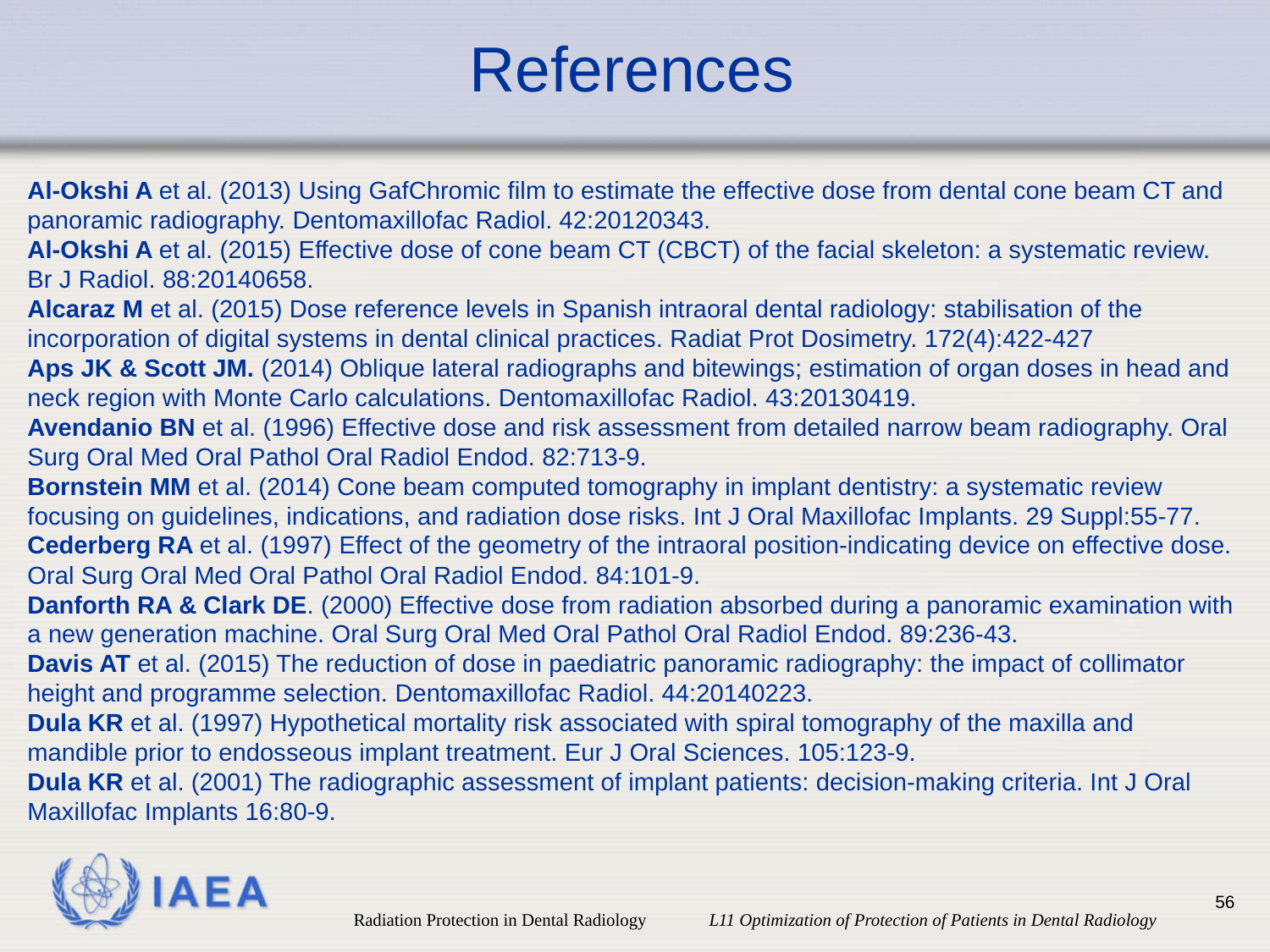

# References
Al-Okshi A et al. (2013) Using GafChromic film to estimate the effective dose from dental cone beam CT and panoramic radiography. Dentomaxillofac Radiol. 42:20120343.
Al-Okshi A et al. (2015) Effective dose of cone beam CT (CBCT) of the facial skeleton: a systematic review. Br J Radiol. 88:20140658.
Alcaraz M et al. (2015) Dose reference levels in Spanish intraoral dental radiology: stabilisation of the incorporation of digital systems in dental clinical practices. Radiat Prot Dosimetry. 172(4):422-427
Aps JK & Scott JM. (2014) Oblique lateral radiographs and bitewings; estimation of organ doses in head and neck region with Monte Carlo calculations. Dentomaxillofac Radiol. 43:20130419.
Avendanio BN et al. (1996) Effective dose and risk assessment from detailed narrow beam radiography. Oral Surg Oral Med Oral Pathol Oral Radiol Endod. 82:713-9.
Bornstein MM et al. (2014) Cone beam computed tomography in implant dentistry: a systematic review focusing on guidelines, indications, and radiation dose risks. Int J Oral Maxillofac Implants. 29 Suppl:55-77.
Cederberg RA et al. (1997) Effect of the geometry of the intraoral position-indicating device on effective dose. Oral Surg Oral Med Oral Pathol Oral Radiol Endod. 84:101-9.
Danforth RA & Clark DE. (2000) Effective dose from radiation absorbed during a panoramic examination with a new generation machine. Oral Surg Oral Med Oral Pathol Oral Radiol Endod. 89:236-43.
Davis AT et al. (2015) The reduction of dose in paediatric panoramic radiography: the impact of collimator height and programme selection. Dentomaxillofac Radiol. 44:20140223.
Dula KR et al. (1997) Hypothetical mortality risk associated with spiral tomography of the maxilla and mandible prior to endosseous implant treatment. Eur J Oral Sciences. 105:123-9.
Dula KR et al. (2001) The radiographic assessment of implant patients: decision-making criteria. Int J Oral Maxillofac Implants 16:80-9.
56
Radiation Protection in Dental Radiology              L11 Optimization of Protection of Patients in Dental Radiology